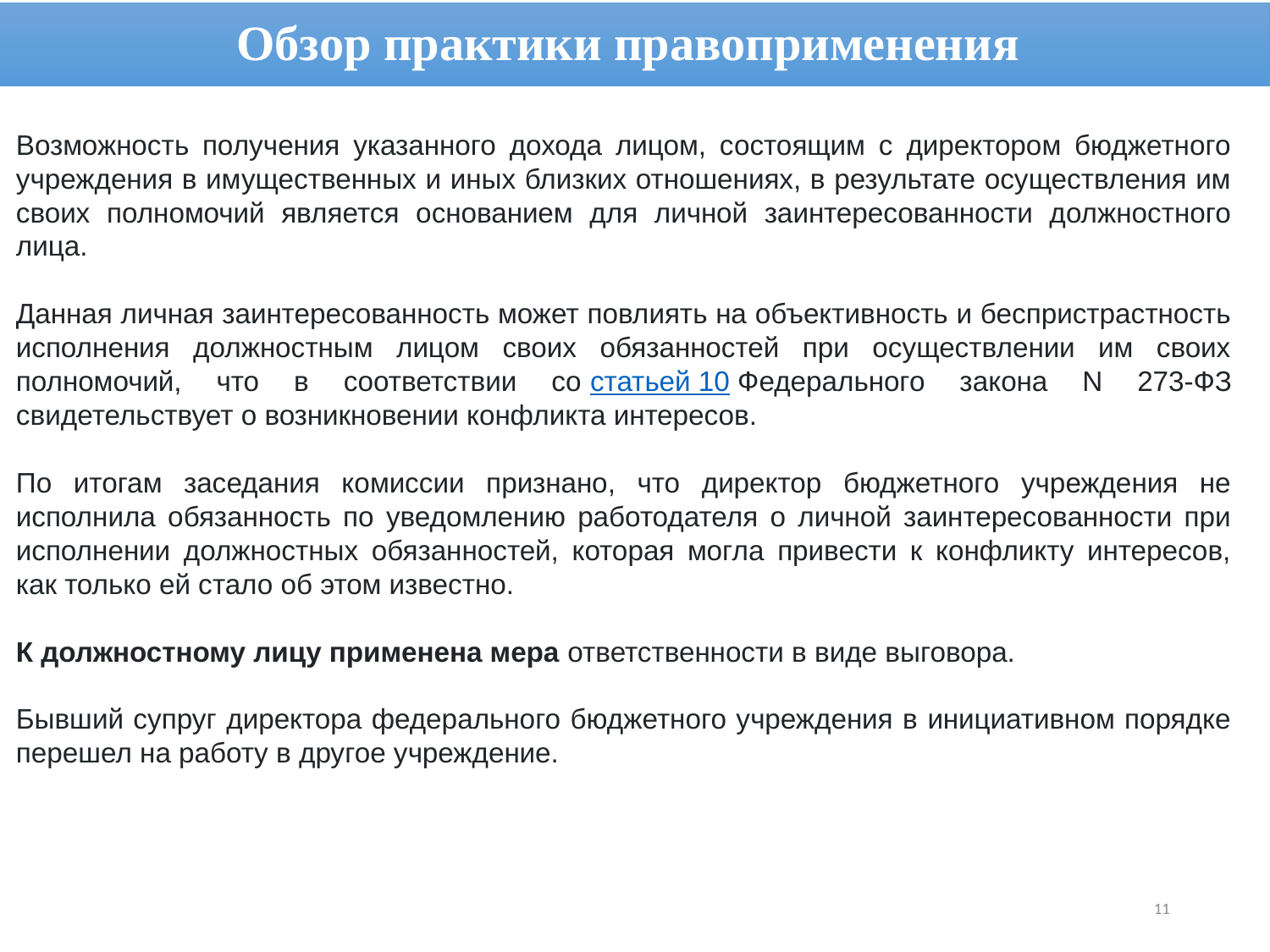

# Обзор практики правоприменения

Возможность получения указанного дохода лицом, состоящим с директором бюджетного учреждения в имущественных и иных близких отношениях, в результате осуществления им своих полномочий является основанием для личной заинтересованности должностного лица.

Данная личная заинтересованность может повлиять на объективность и беспристрастность исполнения должностным лицом своих обязанностей при осуществлении им своих полномочий, что в соответствии со статьей 10 Федерального закона N 273-ФЗ свидетельствует о возникновении конфликта интересов.

По итогам заседания комиссии признано, что директор бюджетного учреждения не исполнила обязанность по уведомлению работодателя о личной заинтересованности при исполнении должностных обязанностей, которая могла привести к конфликту интересов, как только ей стало об этом известно.

К должностному лицу применена мера ответственности в виде выговора.

Бывший супруг директора федерального бюджетного учреждения в инициативном порядке перешел на работу в другое учреждение.

11